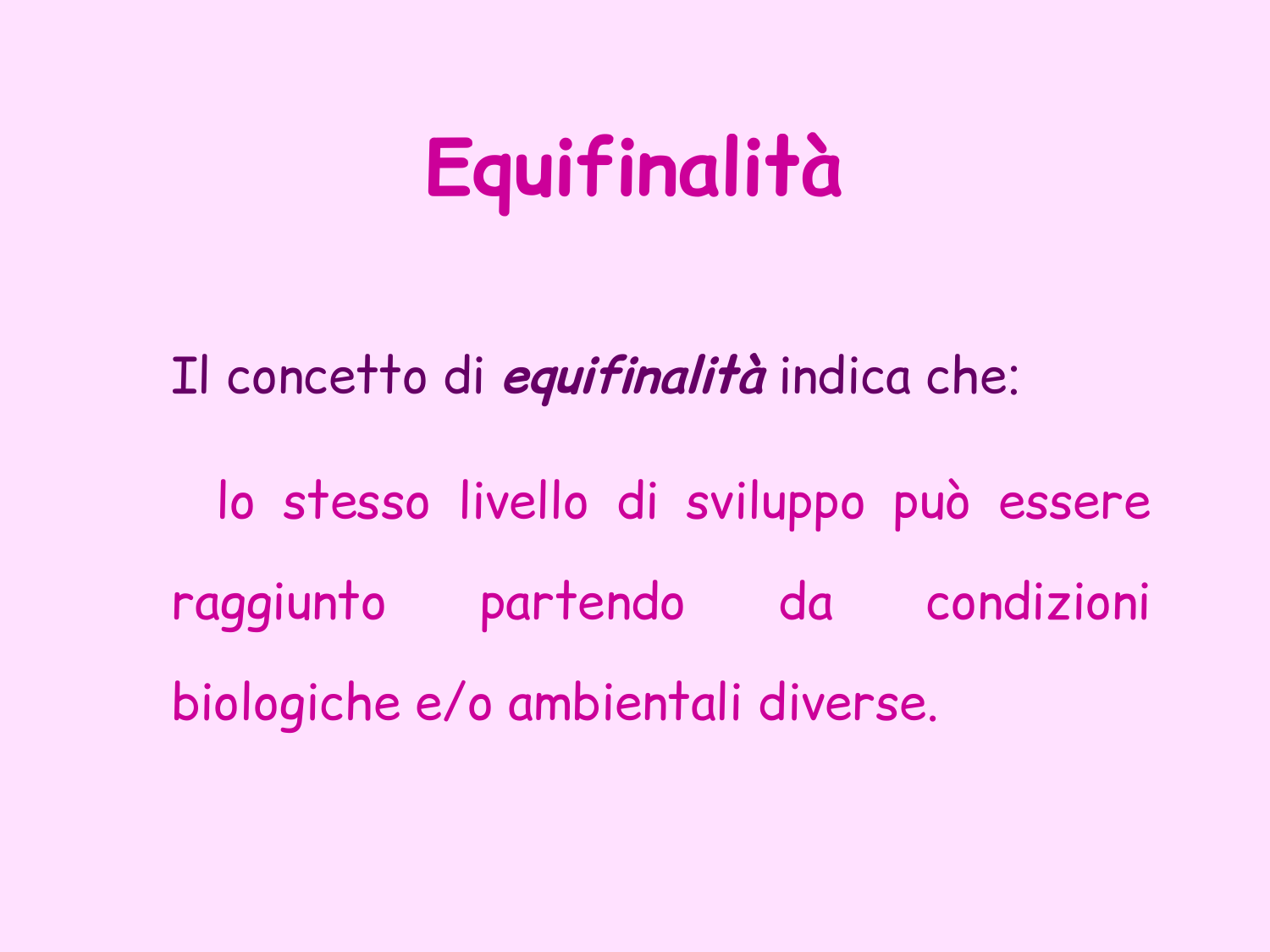

# Equifinalità
	Il concetto di equifinalità indica che:
    lo stesso livello di sviluppo può essere raggiunto partendo da condizioni biologiche e/o ambientali diverse.